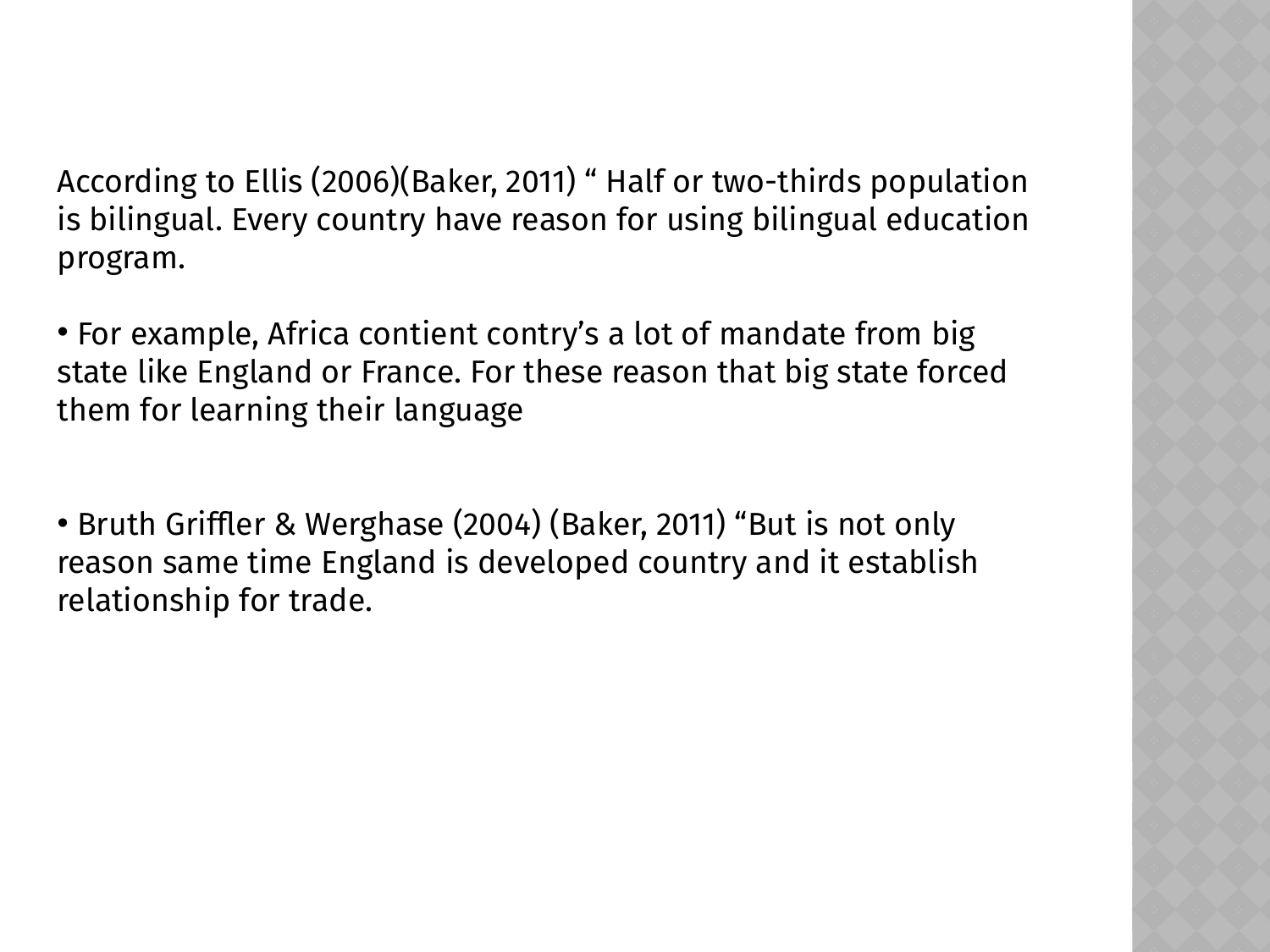

According to Ellis (2006)(Baker, 2011) “ Half or two-thirds population is bilingual. Every country have reason for using bilingual education program.

 For example, Africa contient contry’s a lot of mandate from big state like England or France. For these reason that big state forced them for learning their language

 Bruth Griffler & Werghase (2004) (Baker, 2011) “But is not only reason same time England is developed country and it establish relationship for trade.